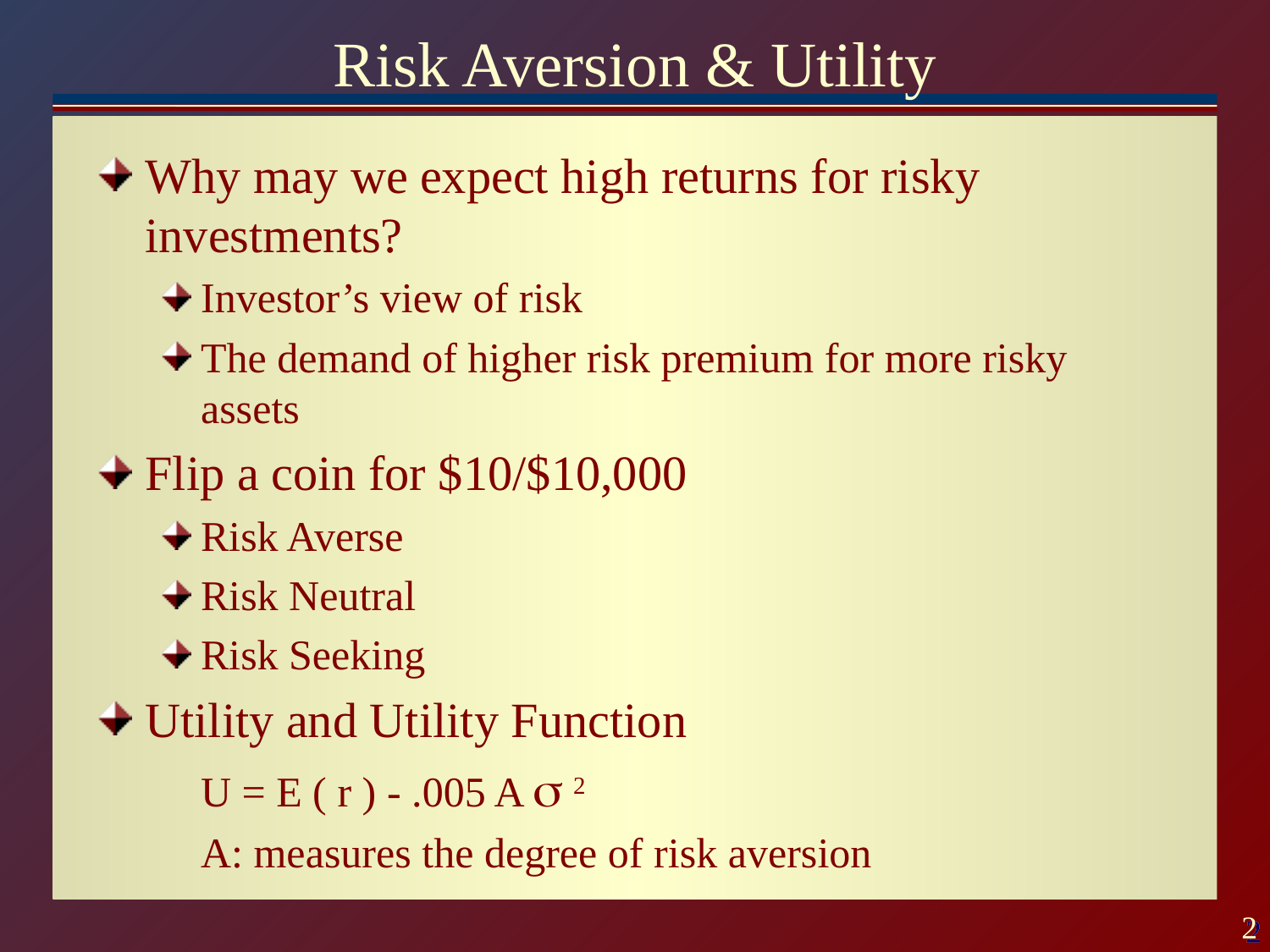

# Risk Aversion & Utility
Why may we expect high returns for risky investments?
Investor’s view of risk
The demand of higher risk premium for more risky assets
Flip a coin for $10/$10,000
Risk Averse
Risk Neutral
Risk Seeking
Utility and Utility Function
	U = E ( r ) - .005 A σ 2
	A: measures the degree of risk aversion